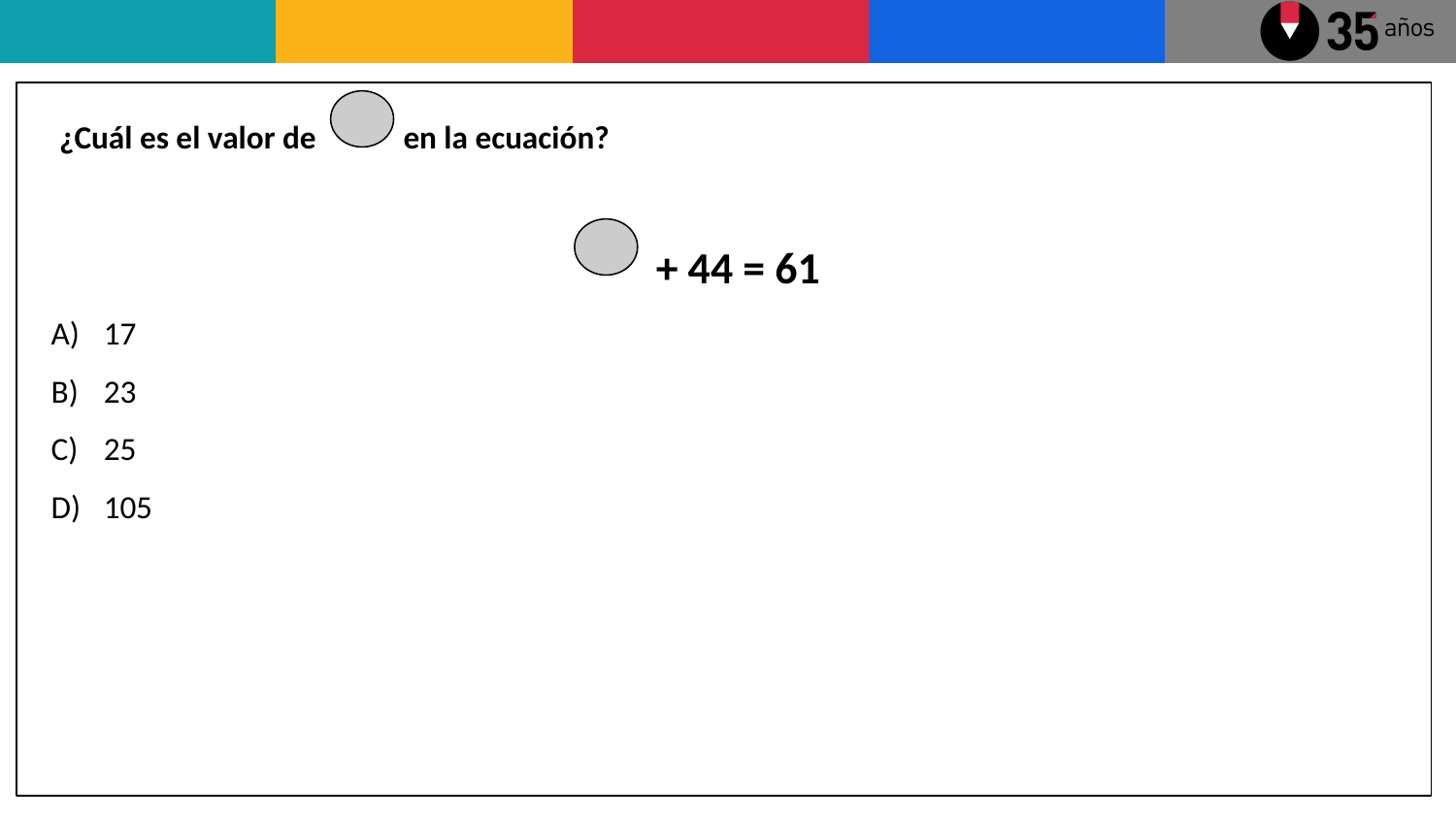

¿Cuál es el valor de            en la ecuación?

+ 44 = 61
17
23
25
105